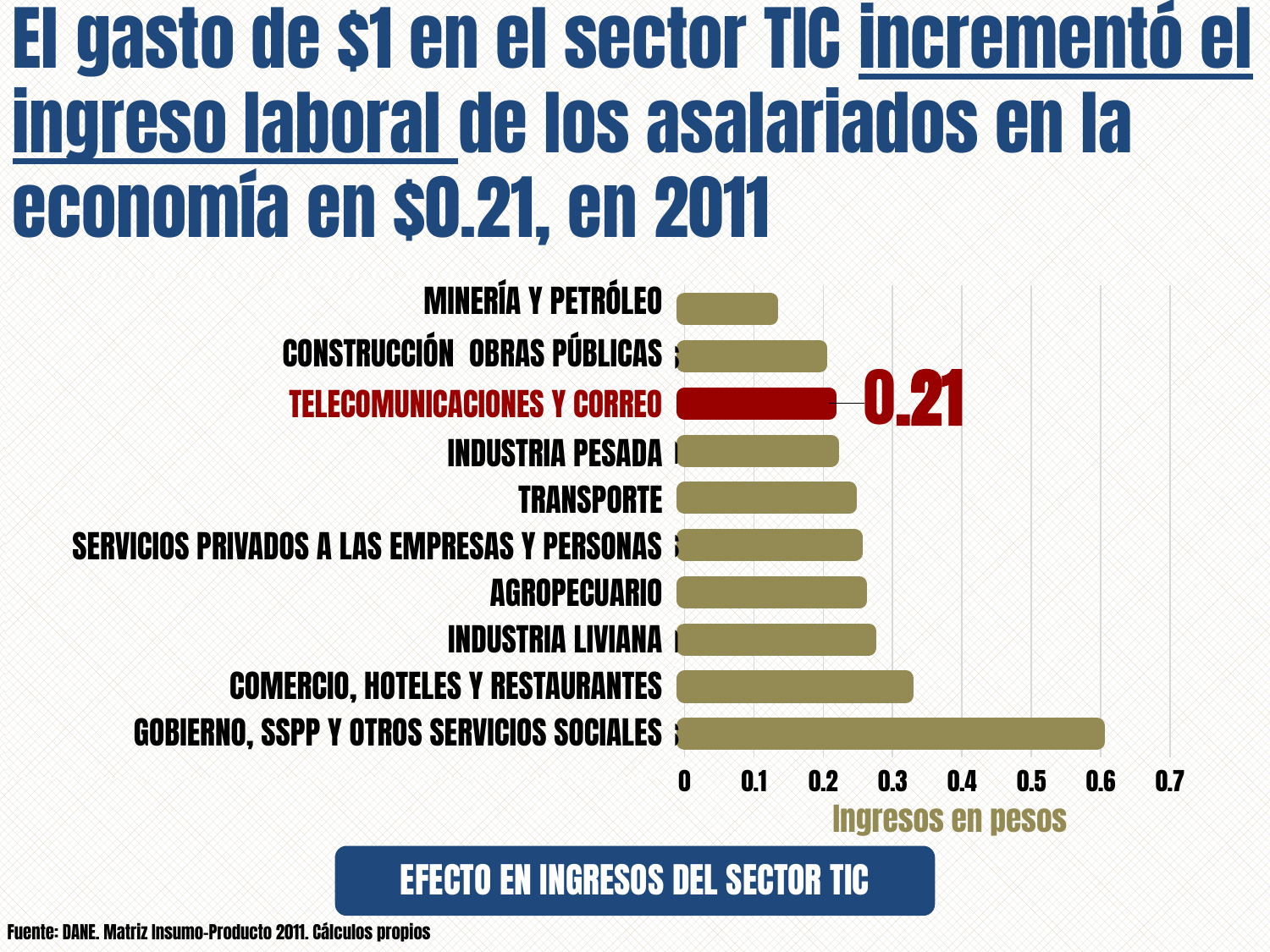

El gasto de $1 en el sector TIC incrementó el ingreso laboral de los asalariados en la economía en $0.21, en 2011

### Chart

| Category | Impacto de la demanda sobre la Remuneración a Asalariados para el año 2011 |
|---|---|
| Gobierno, Ss.Pp,Y Otros Servicios Sociales | 0.5945982499781719 |
| Comercio, Hoteles Y Restaurantes | 0.31932783254281977 |
| Industria Liviana | 0.26557911904925147 |
| Agropecuario | 0.2519565270191025 |
| Servicios Privados A Las Empresas Y Personas | 0.24526113457311682 |
| Transporte | 0.23762058963544508 |
| Industria Pesada | 0.2111384301004634 |
| Telecomunicaciones Y Correo | 0.2085116047298327 |
| Construccion Obras Publicas | 0.19500431150273026 |
| Mineria Y Petroleo | 0.1238019750094914 |
MINERÍA Y PETRÓLEO

CONSTRUCCIÓN  OBRAS PÚBLICAS

TELECOMUNICACIONES Y CORREO

INDUSTRIA PESADA

TRANSPORTE

SERVICIOS PRIVADOS A LAS EMPRESAS Y PERSONAS

AGROPECUARIO

INDUSTRIA LIVIANA

COMERCIO, HOTELES Y RESTAURANTES

GOBIERNO, SSPP Y OTROS SERVICIOS SOCIALES

Ingresos en pesos
EFECTO EN INGRESOS DEL SECTOR TIC
Fuente: DANE. Matriz Insumo-Producto 2011. Cálculos propios